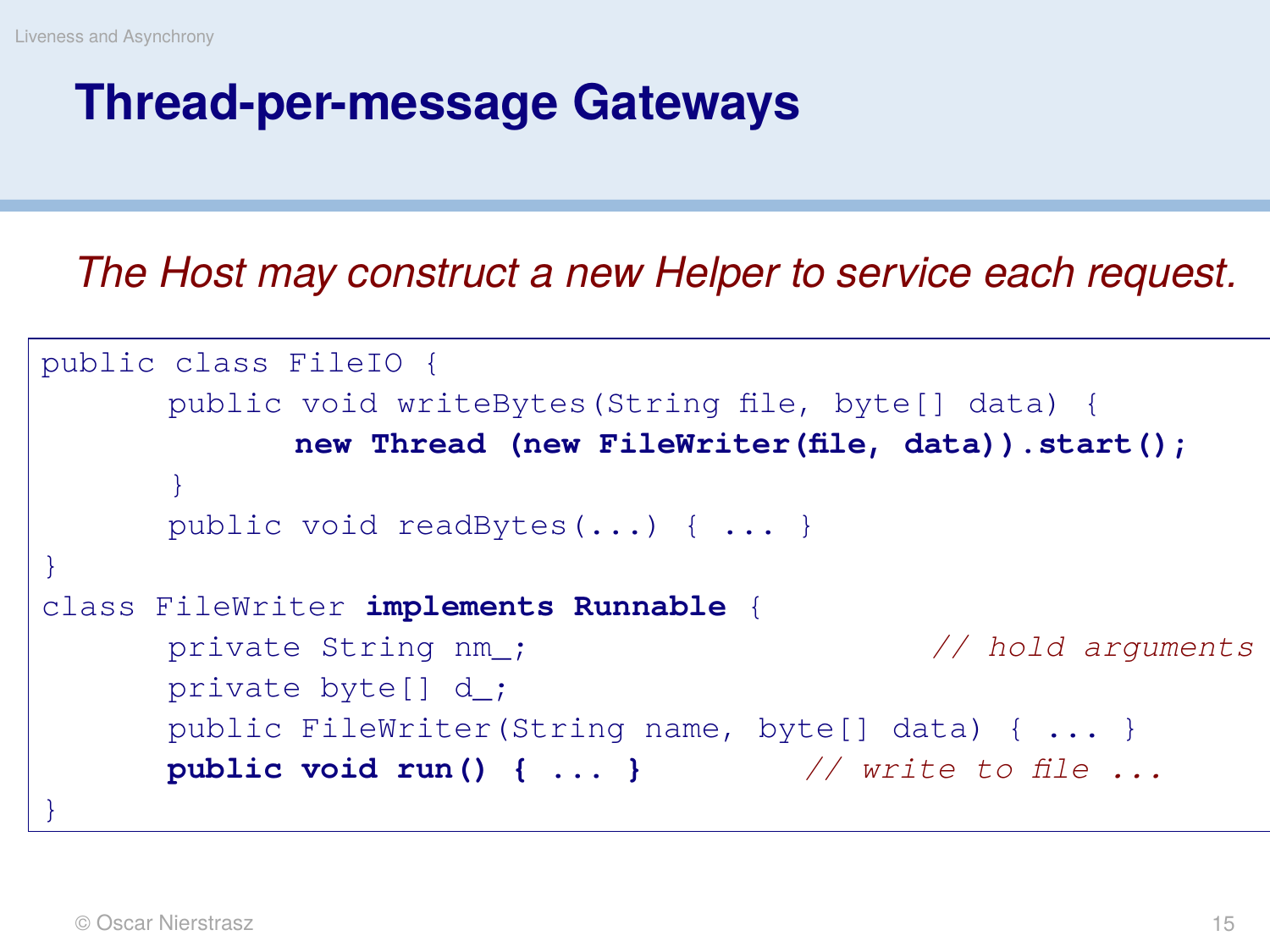

Liveness and Asynchrony
# Thread-per-message Gateways
The Host may construct a new Helper to service each request.
public class FileIO {
	public void writeBytes(String file, byte[] data) {
		new Thread (new FileWriter(file, data)).start();
	}
	public void readBytes(...) { ... }
}
class FileWriter implements Runnable {
	private String nm_;				// hold arguments
	private byte[] d_;
	public FileWriter(String name, byte[] data) { ... }
	public void run() { ... }		// write to file ...
}
© Oscar Nierstrasz
15